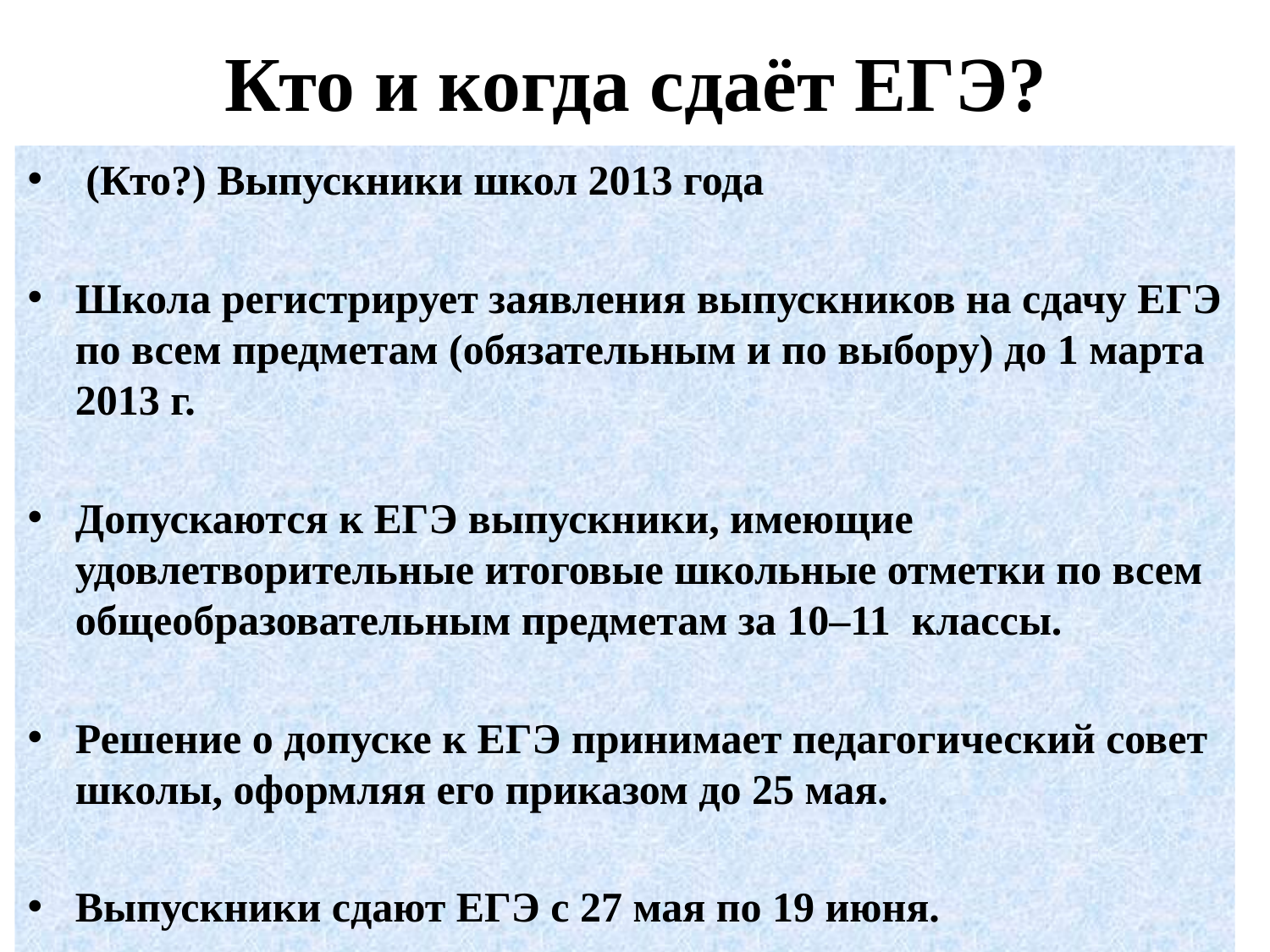

# Кто и когда сдаёт ЕГЭ?
 (Кто?) Выпускники школ 2013 года

Школа регистрирует заявления выпускников на сдачу ЕГЭ по всем предметам (обязательным и по выбору) до 1 марта 2013 г.

Допускаются к ЕГЭ выпускники, имеющие удовлетворительные итоговые школьные отметки по всем общеобразовательным предметам за 10–11  классы.

Решение о допуске к ЕГЭ принимает педагогический совет школы, оформляя его приказом до 25 мая.

Выпускники сдают ЕГЭ с 27 мая по 19 июня.